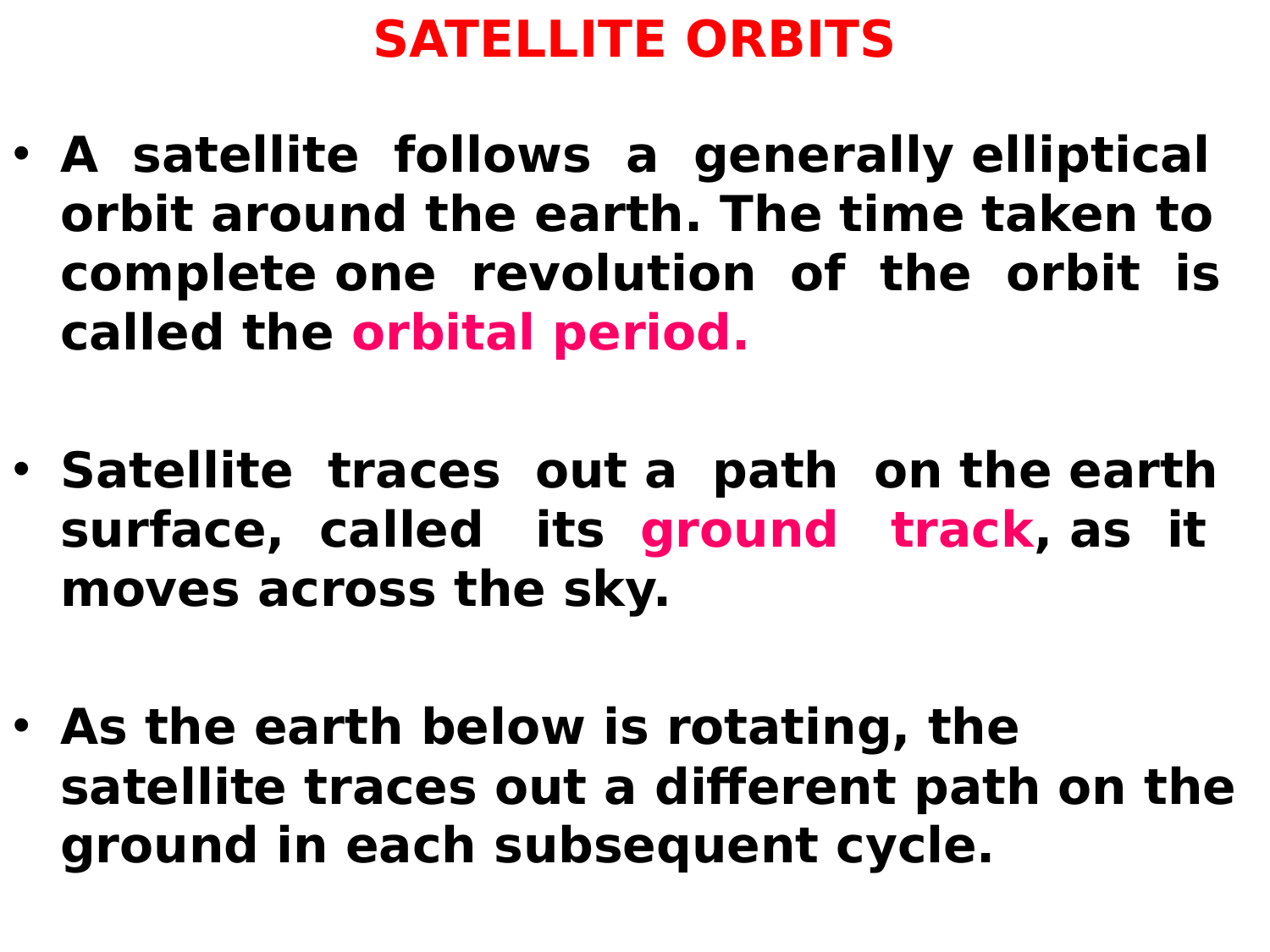

# SATELLITE ORBITS
A  satellite  follows  a  generally elliptical orbit around the earth. The time taken to complete one  revolution  of  the  orbit  is called the orbital period.

Satellite  traces  out a  path  on the earth surface,  called   its  ground   track, as  it moves across the sky.

As the earth below is rotating, the satellite traces out a different path on the ground in each subsequent cycle.